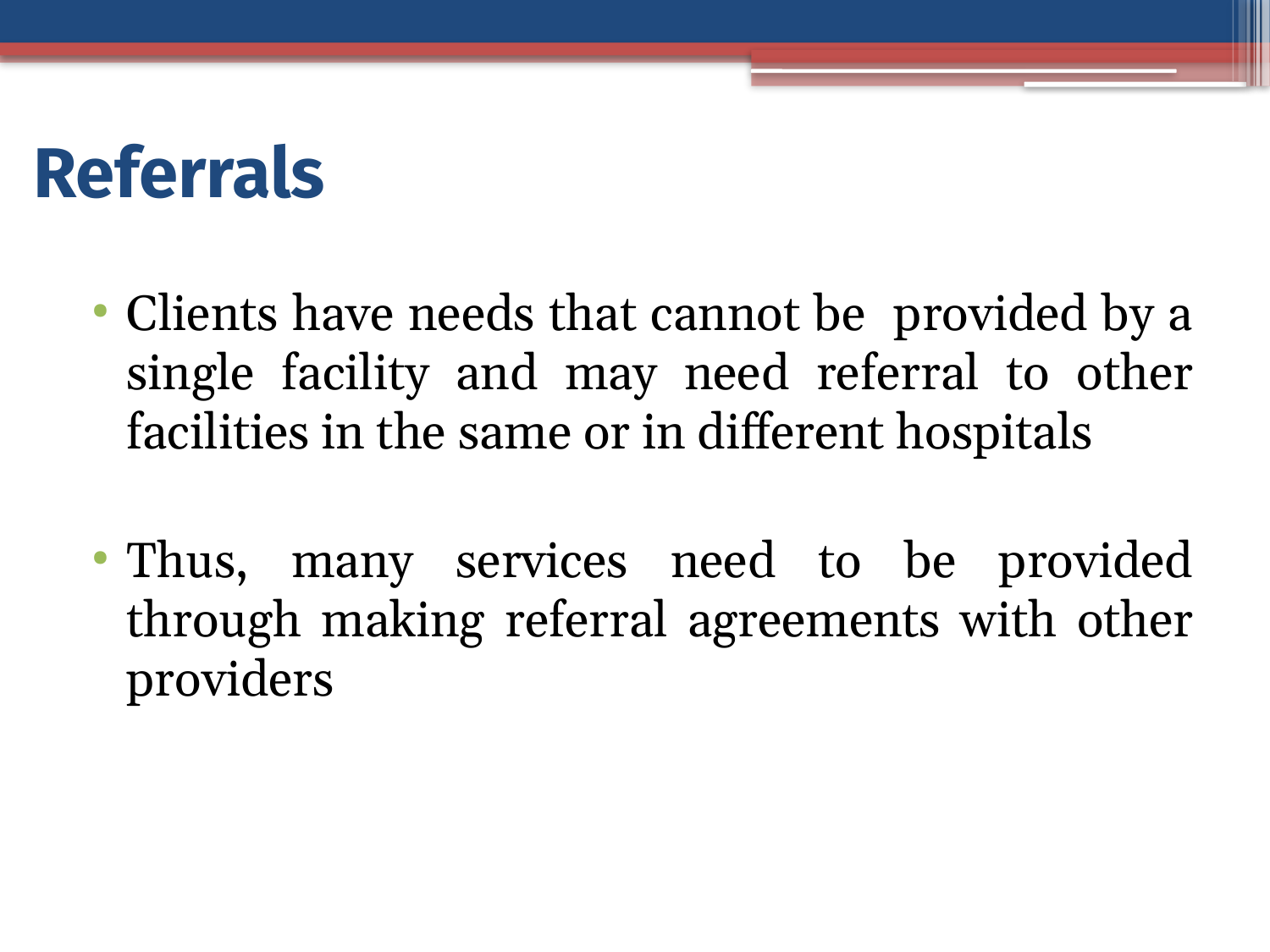

# Referrals
Clients have needs that cannot be  provided by a single facility and may need referral to other facilities in the same or in different hospitals

Thus, many services need to be provided through making referral agreements with other providers